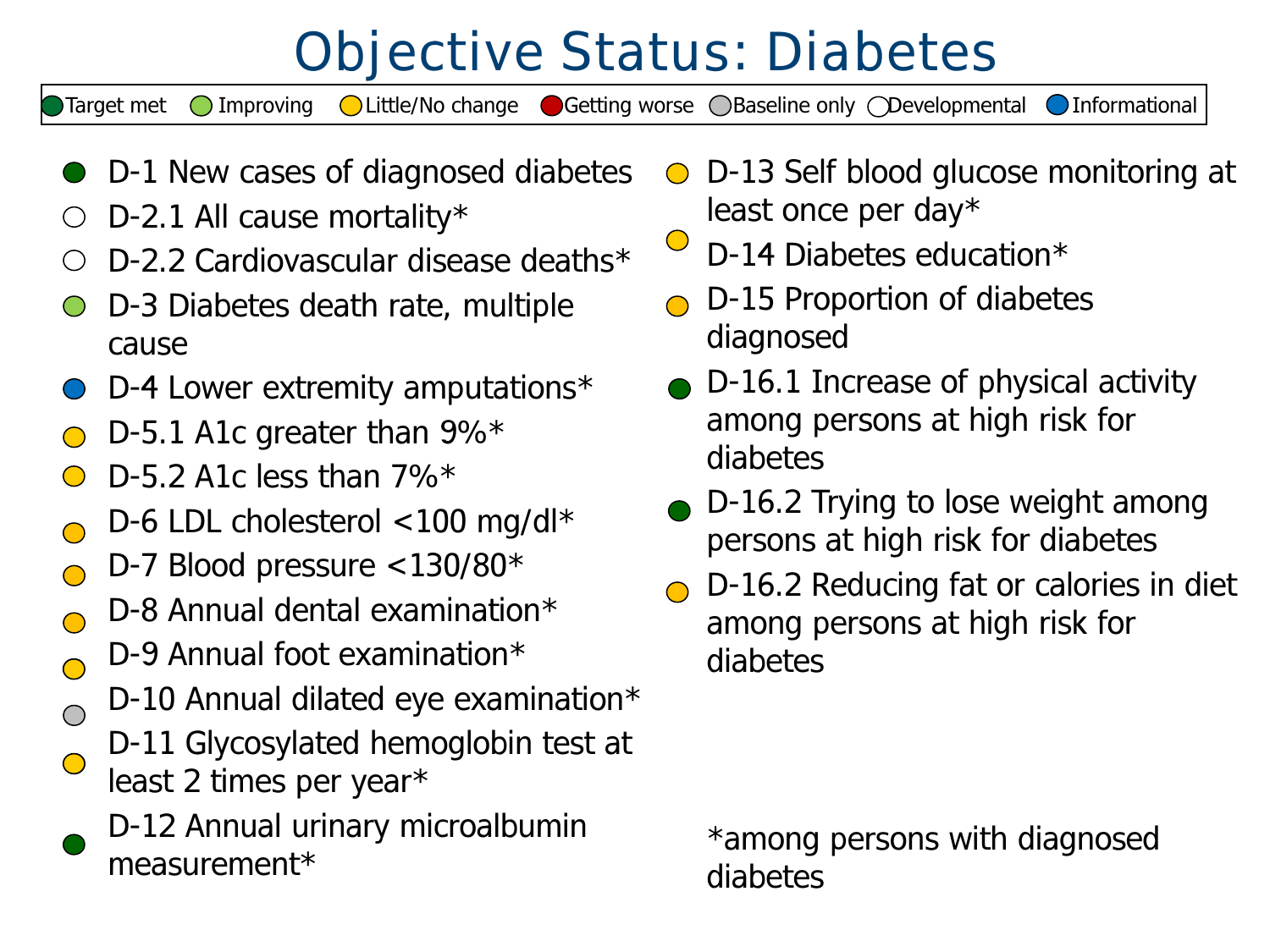

Objective Status: Diabetes

Target met        Improving        Little/No change       Getting worse      Baseline only     Developmental       Informational

D-1 New cases of diagnosed diabetes
D-2.1 All cause mortality*
D-2.2 Cardiovascular disease deaths*
D-3 Diabetes death rate, multiple cause
D-4 Lower extremity amputations*
D-5.1 A1c greater than 9%*
D-5.2 A1c less than 7%*
D-6 LDL cholesterol <100 mg/dl*
D-7 Blood pressure <130/80*
D-8 Annual dental examination*
D-9 Annual foot examination*
D-10 Annual dilated eye examination*
D-11 Glycosylated hemoglobin test at least 2 times per year*
D-12 Annual urinary microalbumin measurement*
D-13 Self blood glucose monitoring at least once per day*
D-14 Diabetes education*
D-15 Proportion of diabetes diagnosed
D-16.1 Increase of physical activity among persons at high risk for diabetes
D-16.2 Trying to lose weight among persons at high risk for diabetes
D-16.2 Reducing fat or calories in diet among persons at high risk for diabetes

*among persons with diagnosed diabetes